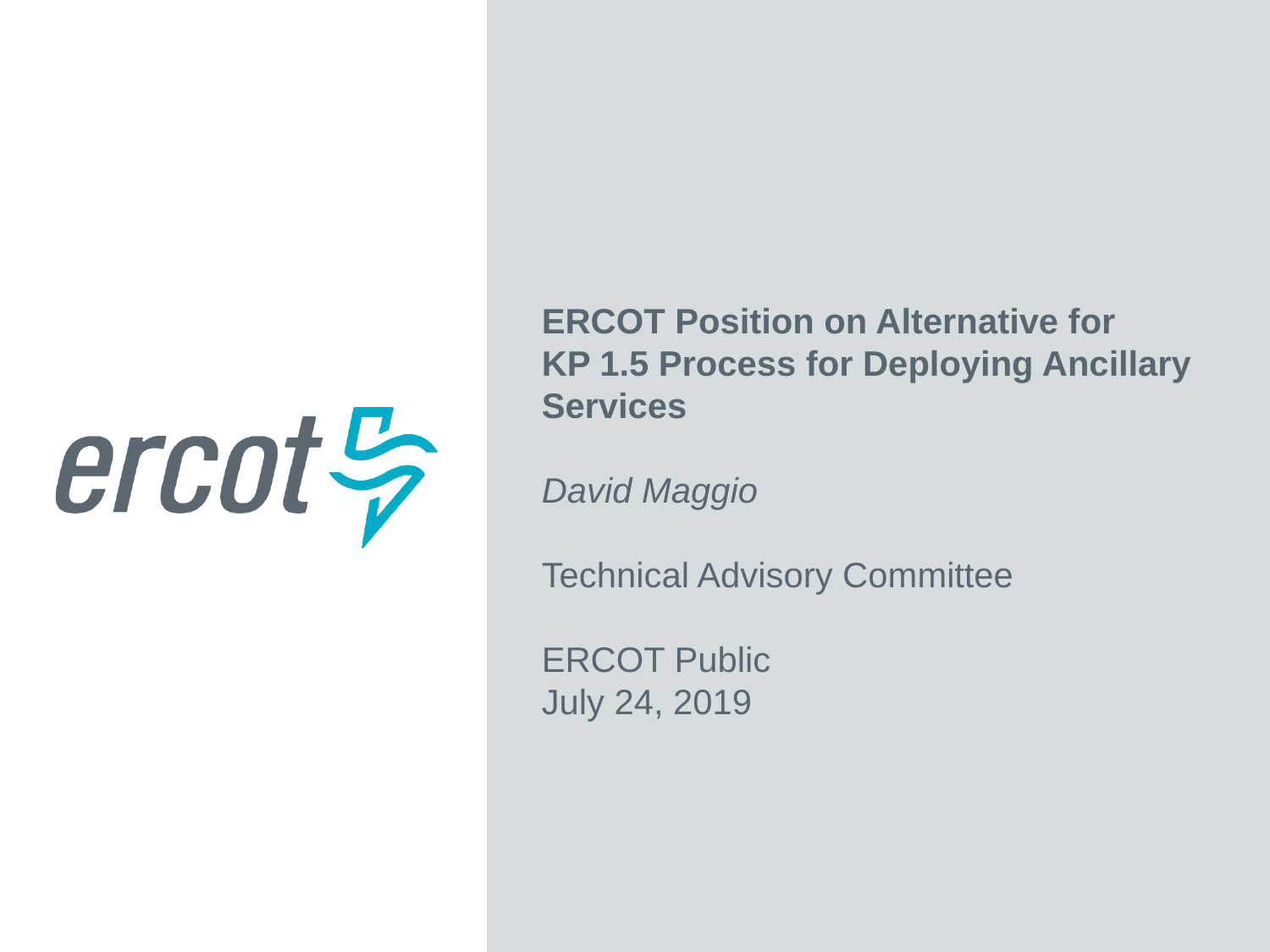

ERCOT Position on Alternative for
KP 1.5 Process for Deploying Ancillary Services

David Maggio

Technical Advisory Committee

ERCOT Public
July 24, 2019